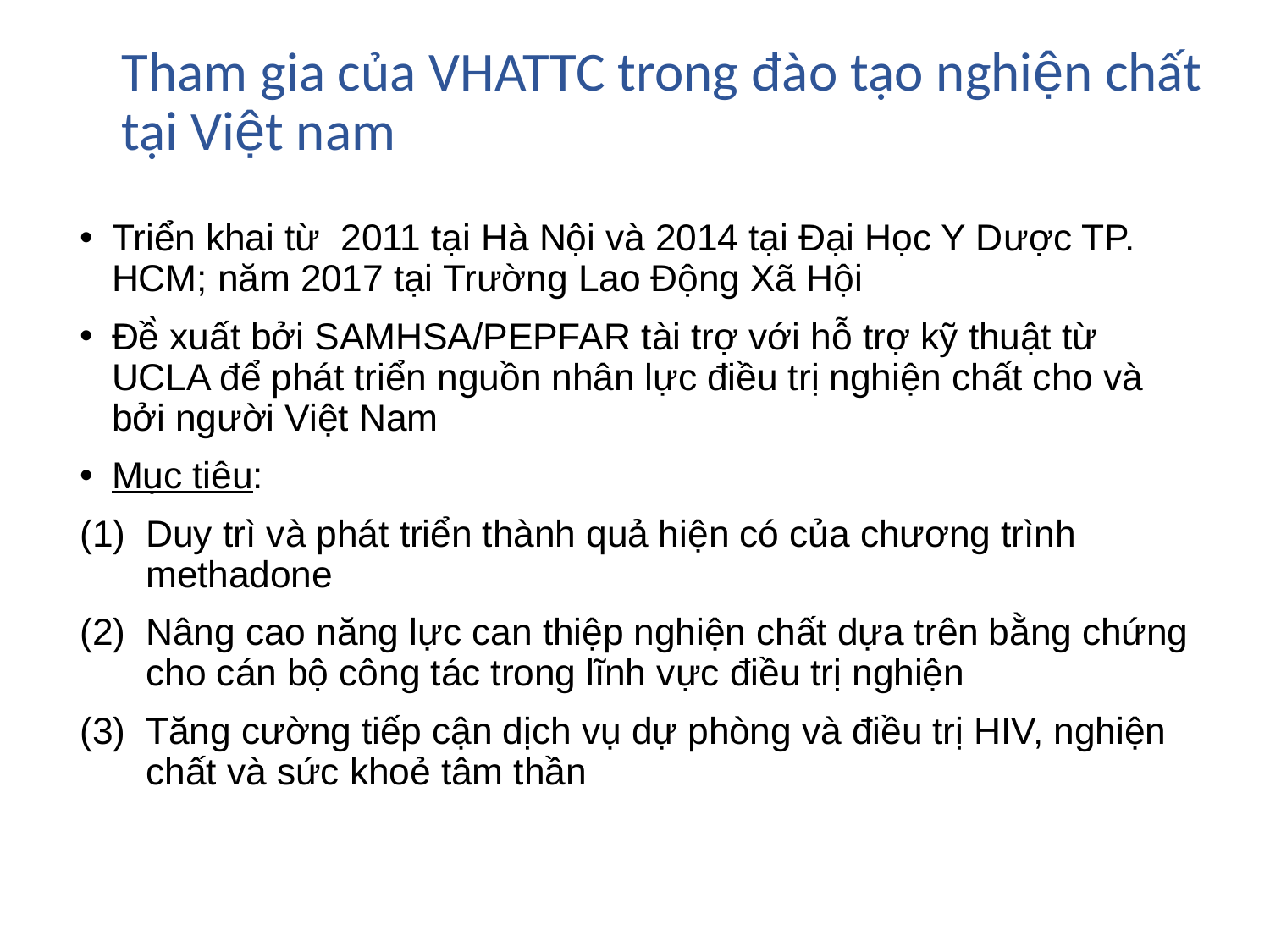

# Tham gia của VHATTC trong đào tạo nghiện chất tại Việt nam
Triển khai từ  2011 tại Hà Nội và 2014 tại Đại Học Y Dược TP. HCM; năm 2017 tại Trường Lao Động Xã Hội
Đề̀ xuất bởi SAMHSA/PEPFAR tài trợ với hỗ trợ kỹ thuật từ UCLA để phát triển nguồn nhân lực điều trị nghiện chất cho và bởi người Việt Nam
Mục tiêu:
Duy trì và phát triển thành quả hiện có của chương trình methadone
Nâng cao năng lực can thiệp nghiện chất dựa trên bằng chứng cho cán bộ công tác trong lĩnh vực điều trị nghiện
Tăng cường tiếp cận dịch vụ dự phòng và điều trị HIV, nghiện chất và sức khoẻ tâm thần